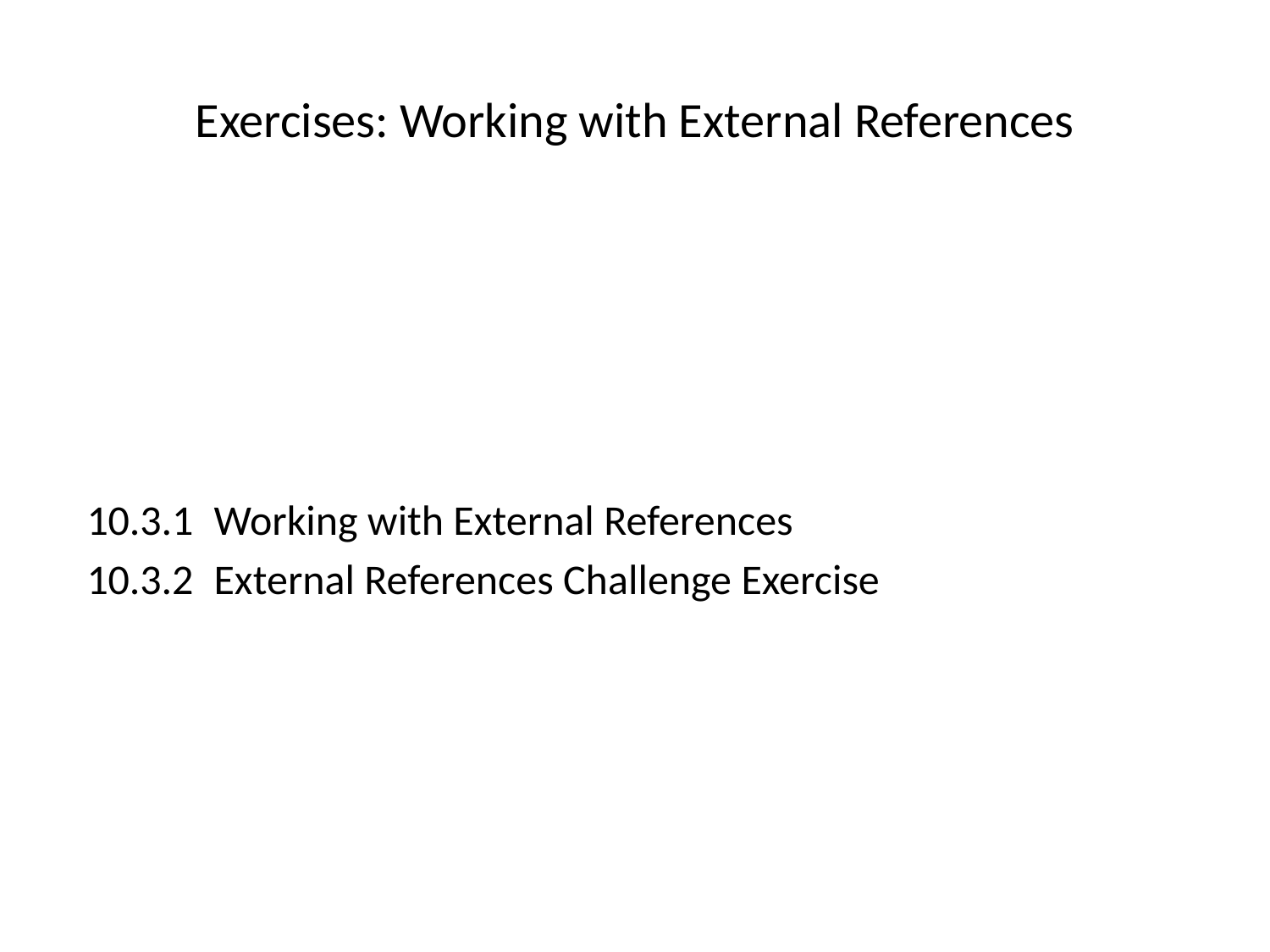

# Exercises: Working with External References
10.3.1	Working with External References
10.3.2	External References Challenge Exercise